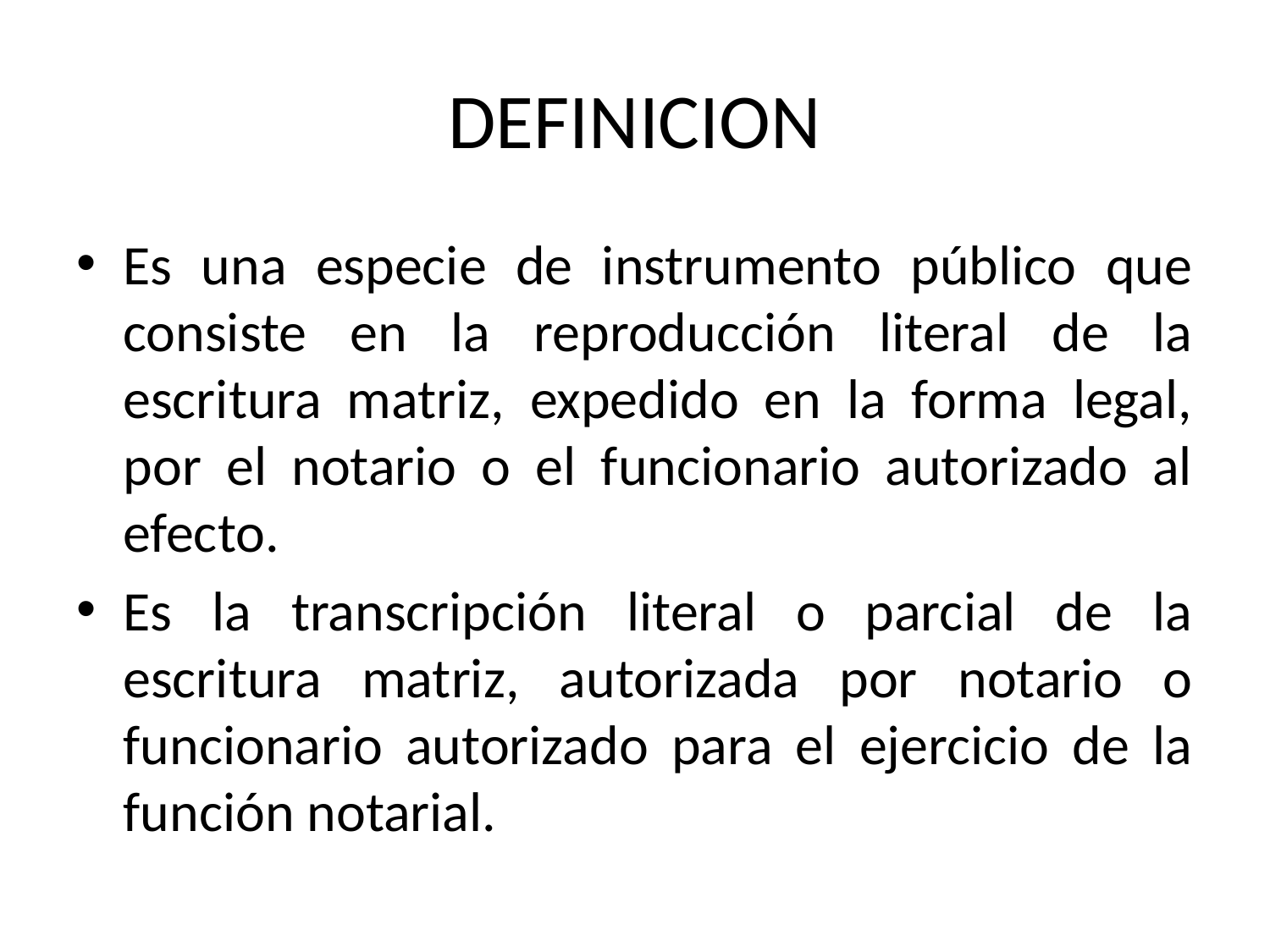

# DEFINICION
Es una especie de instrumento público que consiste en la reproducción literal de la escritura matriz, expedido en la forma legal, por el notario o el funcionario autorizado al efecto.
Es la transcripción literal o parcial de la escritura matriz, autorizada por notario o funcionario autorizado para el ejercicio de la función notarial.